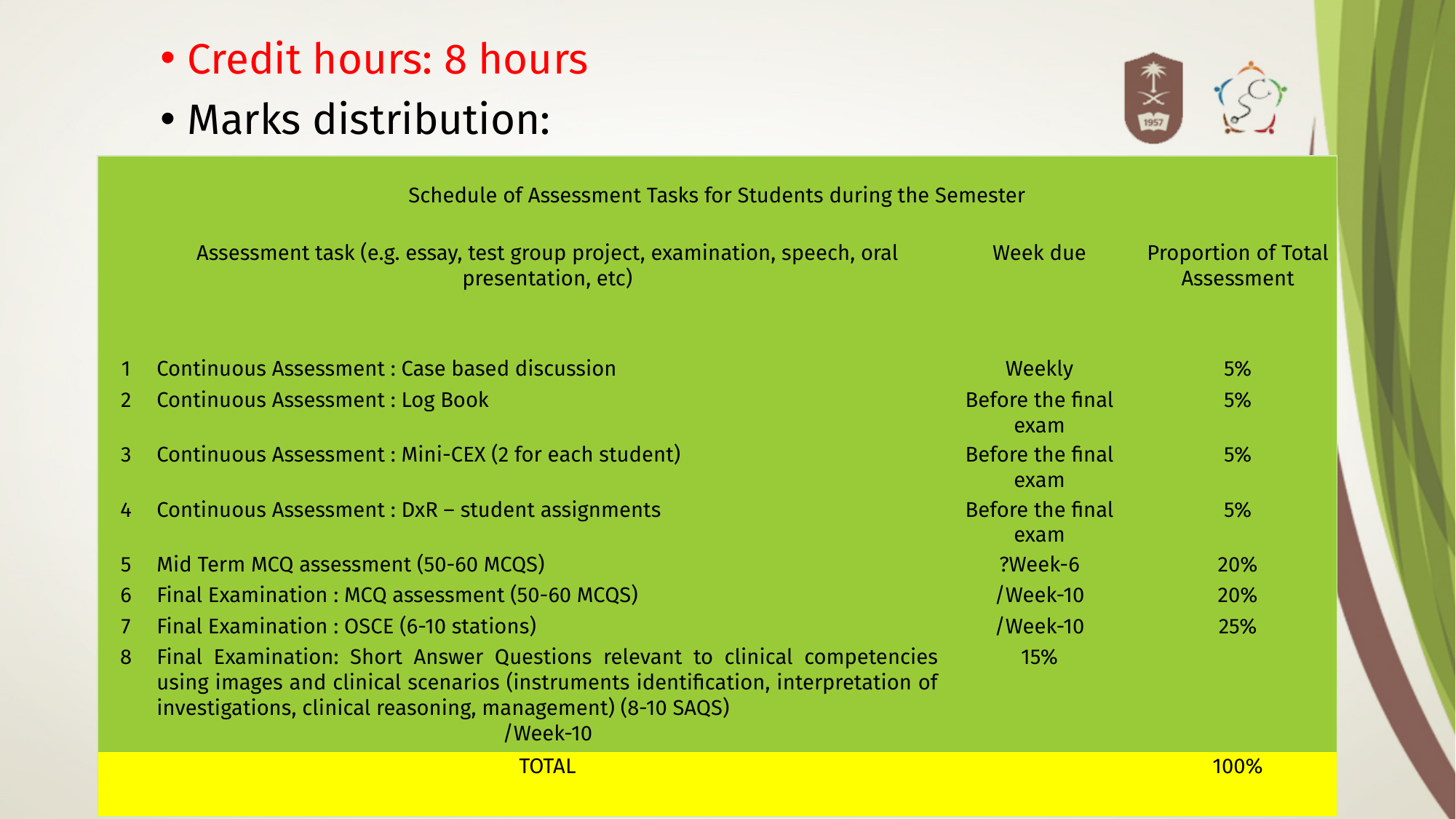

Credit hours: 8 hours
Marks distribution:
| Schedule of Assessment Tasks for Students during the Semester |  |  |  |
| --- | --- | --- | --- |
|  | Assessment task (e.g. essay, test group project, examination, speech, oral presentation, etc) | Week due | Proportion of Total Assessment |
| 1 | Continuous Assessment : Case based discussion | Weekly | 5% |
| 2 | Continuous Assessment : Log Book | Before the final exam | 5% |
| 3 | Continuous Assessment : Mini-CEX (2 for each student) | Before the final exam | 5% |
| 4 | Continuous Assessment : DxR – student assignments | Before the final exam | 5% |
| 5 | Mid Term MCQ assessment (50-60 MCQS) | ?Week-6 | 20% |
| 6 | Final Examination : MCQ assessment (50-60 MCQS) | /Week-10 | 20% |
| 7 | Final Examination : OSCE (6-10 stations) | /Week-10 | 25% |
| 8 | Final Examination: Short Answer Questions relevant to clinical competencies using images and clinical scenarios (instruments identification, interpretation of investigations, clinical reasoning, management) (8-10 SAQS) /Week-10 | 15% |  |
|  | TOTAL |  | 100% |